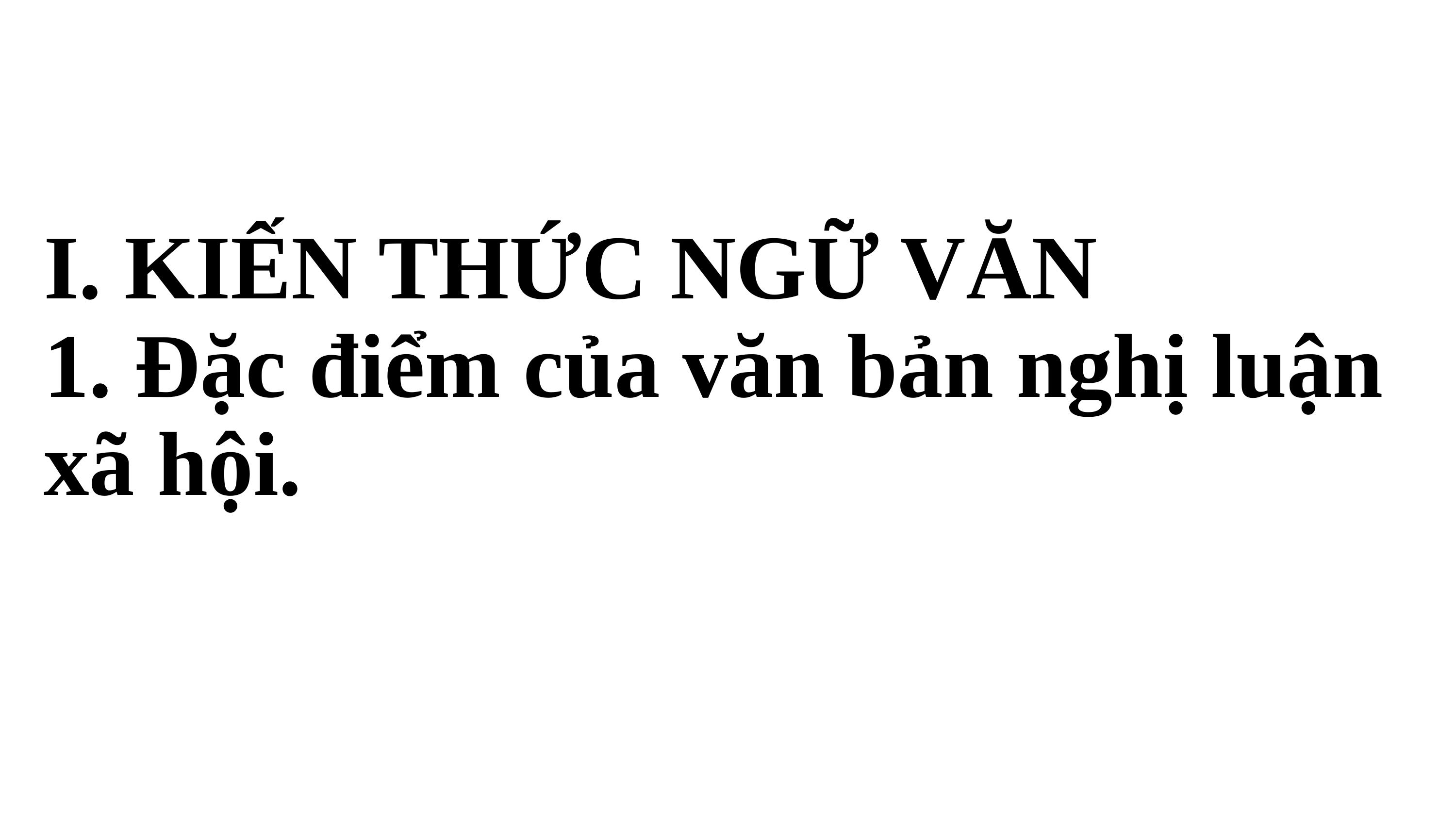

# I. KIẾN THỨC NGỮ VĂN 1. Đặc điểm của văn bản nghị luận xã hội.